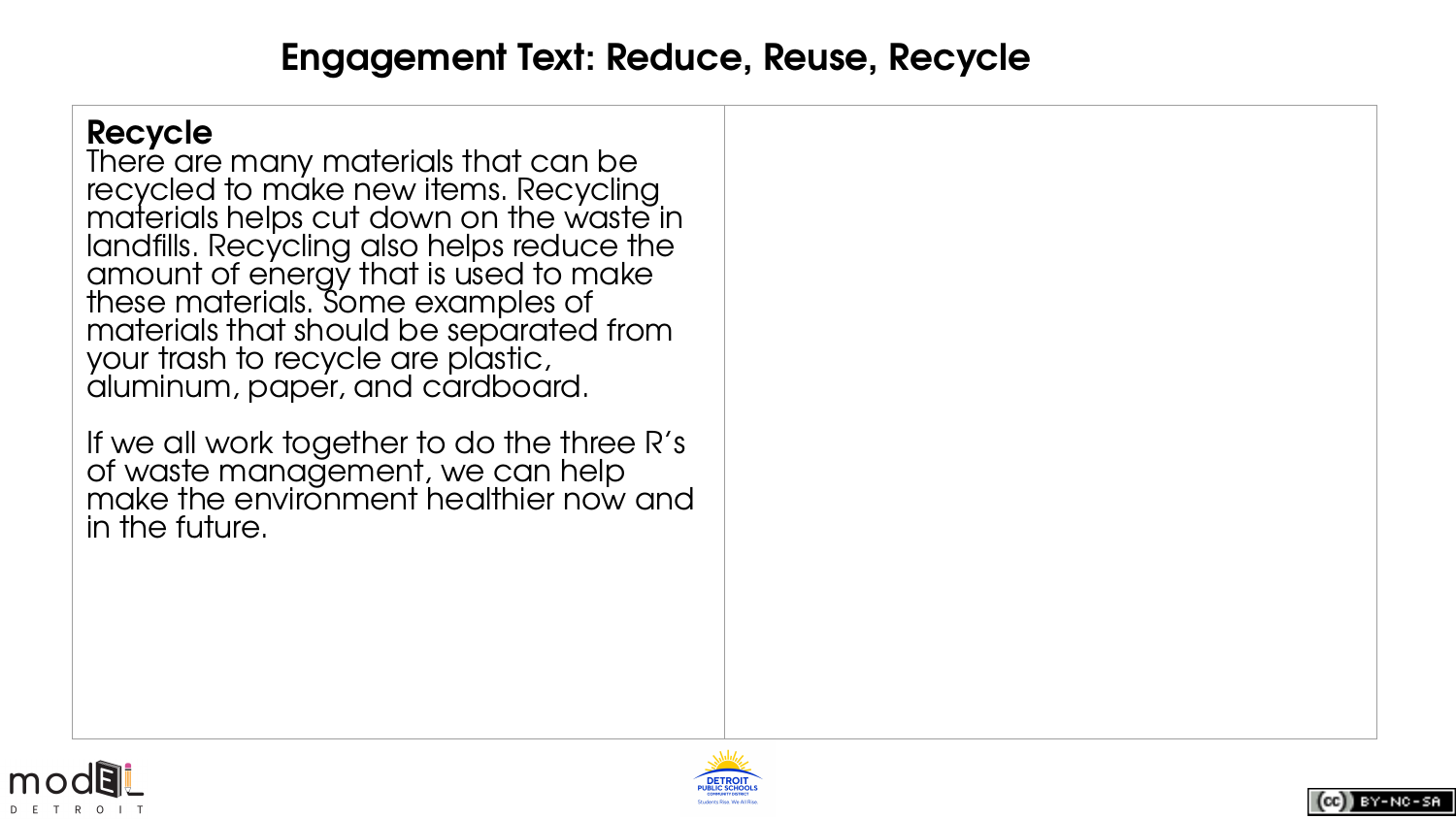

Engagement Text: Reduce, Reuse, Recycle
| Recycle There are many materials that can be recycled to make new items. Recycling materials helps cut down on the waste in landfills. Recycling also helps reduce the amount of energy that is used to make these materials. Some examples of materials that should be separated from your trash to recycle are plastic, aluminum, paper, and cardboard. If we all work together to do the three R’s of waste management, we can help make the environment healthier now and in the future. |  |
| --- | --- |